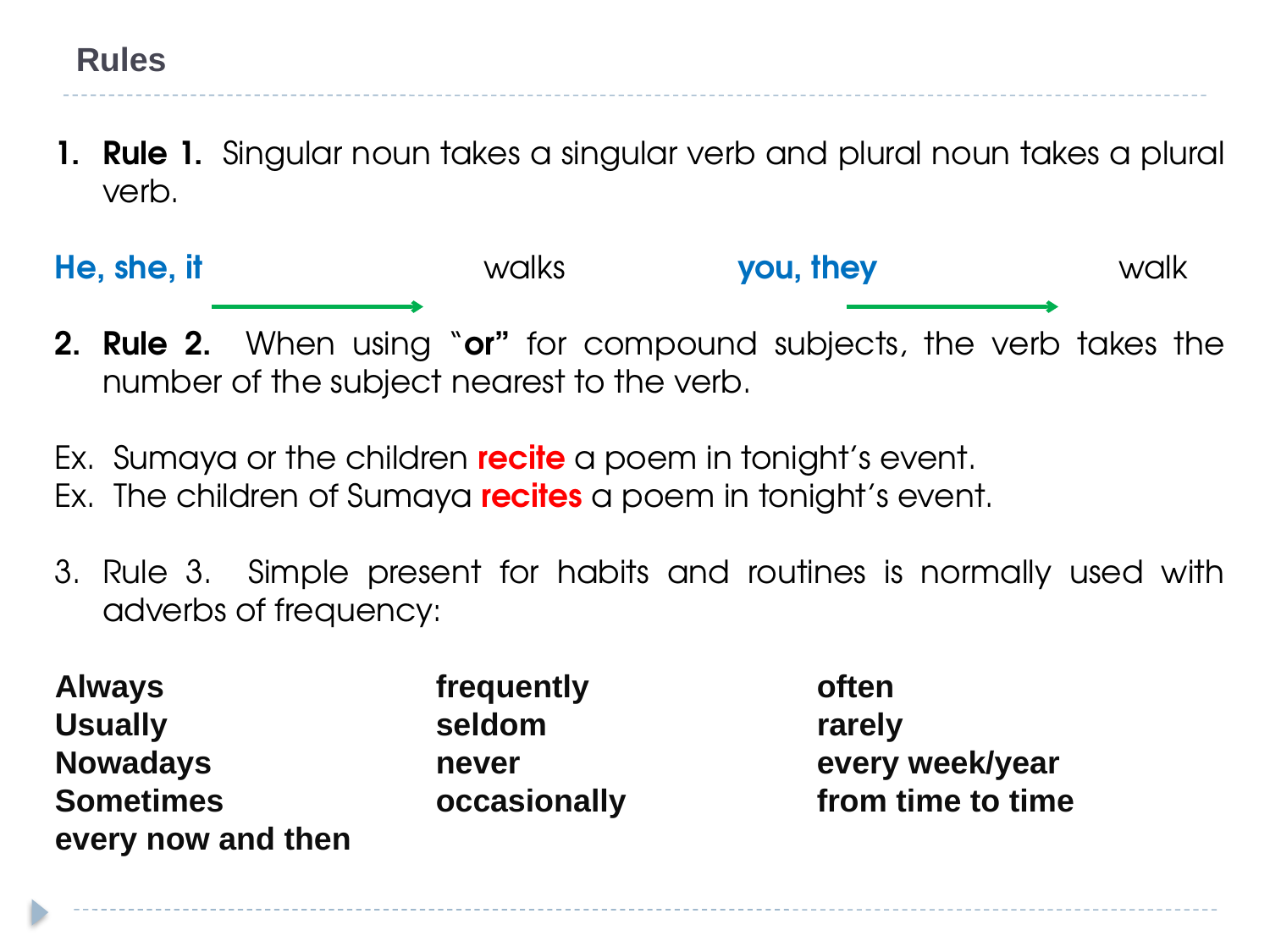

# Rules
Rule 1.  Singular noun takes a singular verb and plural noun takes a plural verb.

He, she, it       		walks 		you, they 		walk

Rule 2.  When using “or” for compound subjects, the verb takes the number of the subject nearest to the verb.

Ex.  Sumaya or the children recite a poem in tonight’s event.
Ex.  The children of Sumaya recites a poem in tonight’s event.

Rule 3.  Simple present for habits and routines is normally used with adverbs of frequency:

Always			frequently		often
Usually			seldom			rarely
Nowadays		never			every week/year
Sometimes		occasionally		from time to time
every now and then